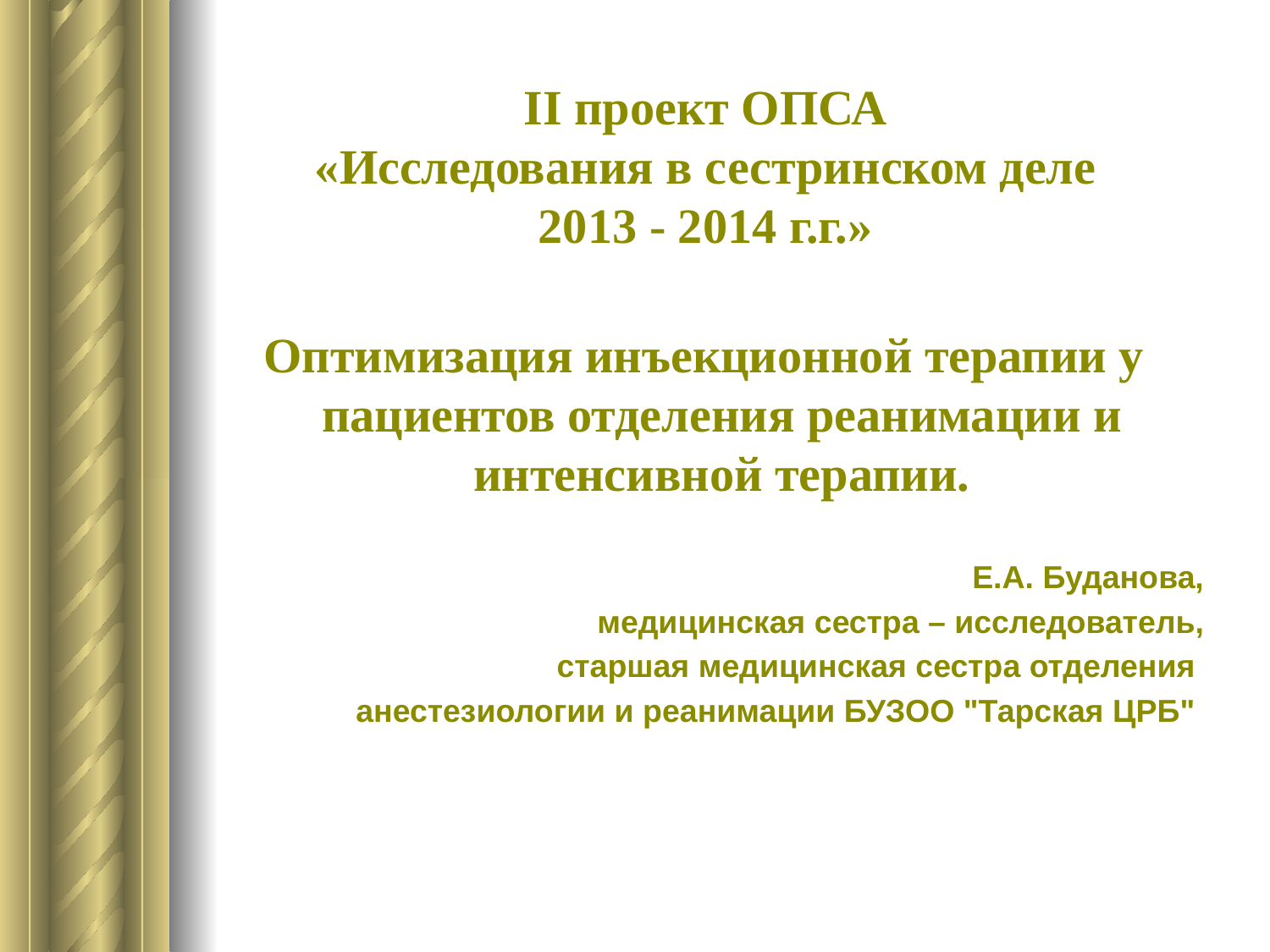

II проект ОПСА
«Исследования в сестринском деле
2013 - 2014 г.г.»
 Оптимизация инъекционной терапии у пациентов отделения реанимации и интенсивной терапии.

Е.А. Буданова,
медицинская сестра – исследователь,
старшая медицинская сестра отделения
анестезиологии и реанимации БУЗОО "Тарская ЦРБ"